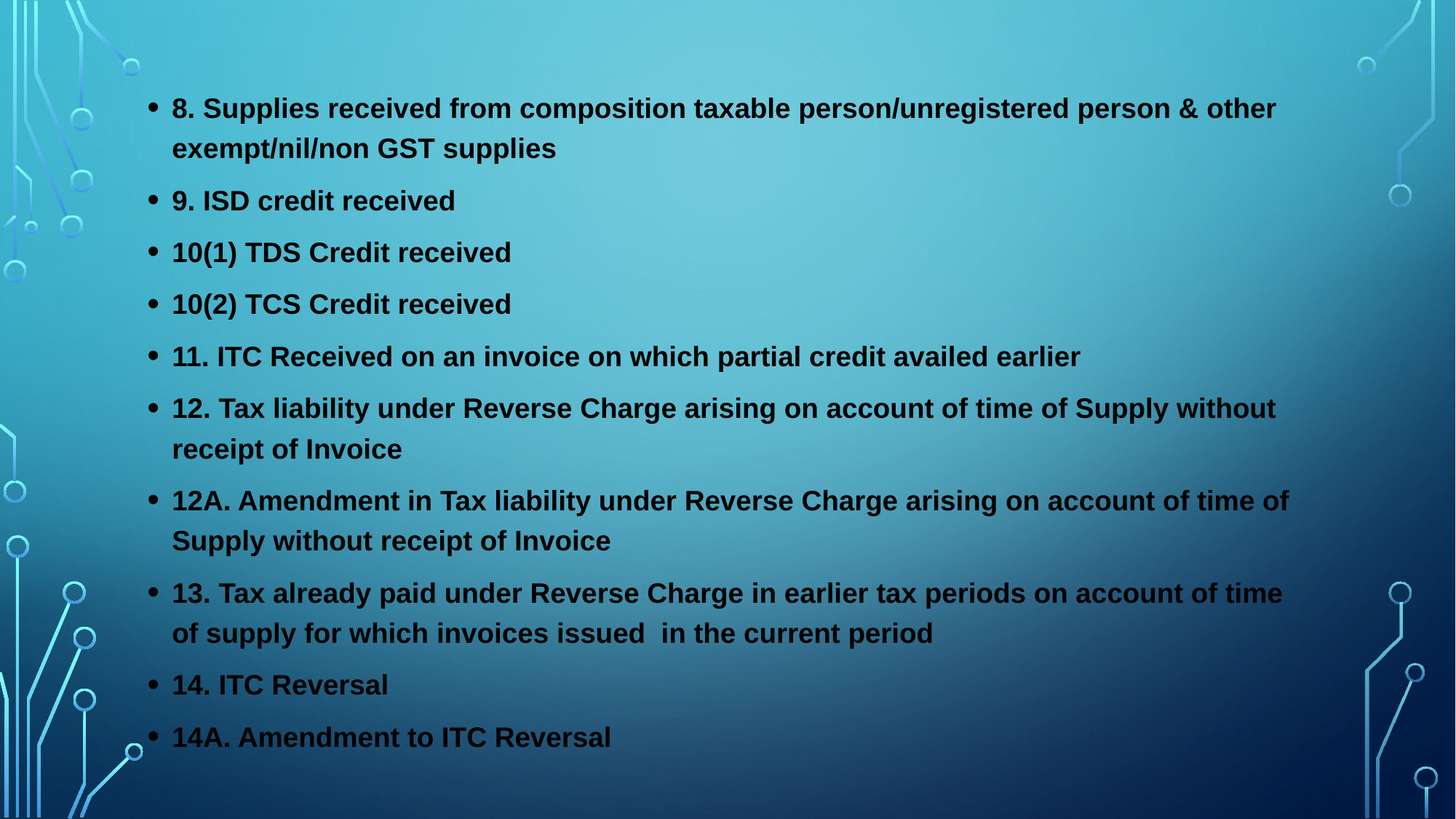

8. Supplies received from composition taxable person/unregistered person & other exempt/nil/non GST supplies
9. ISD credit received
10(1) TDS Credit received
10(2) TCS Credit received
11. ITC Received on an invoice on which partial credit availed earlier
12. Tax liability under Reverse Charge arising on account of time of Supply without receipt of Invoice
12A. Amendment in Tax liability under Reverse Charge arising on account of time of Supply without receipt of Invoice
13. Tax already paid under Reverse Charge in earlier tax periods on account of time of supply for which invoices issued  in the current period
14. ITC Reversal
14A. Amendment to ITC Reversal